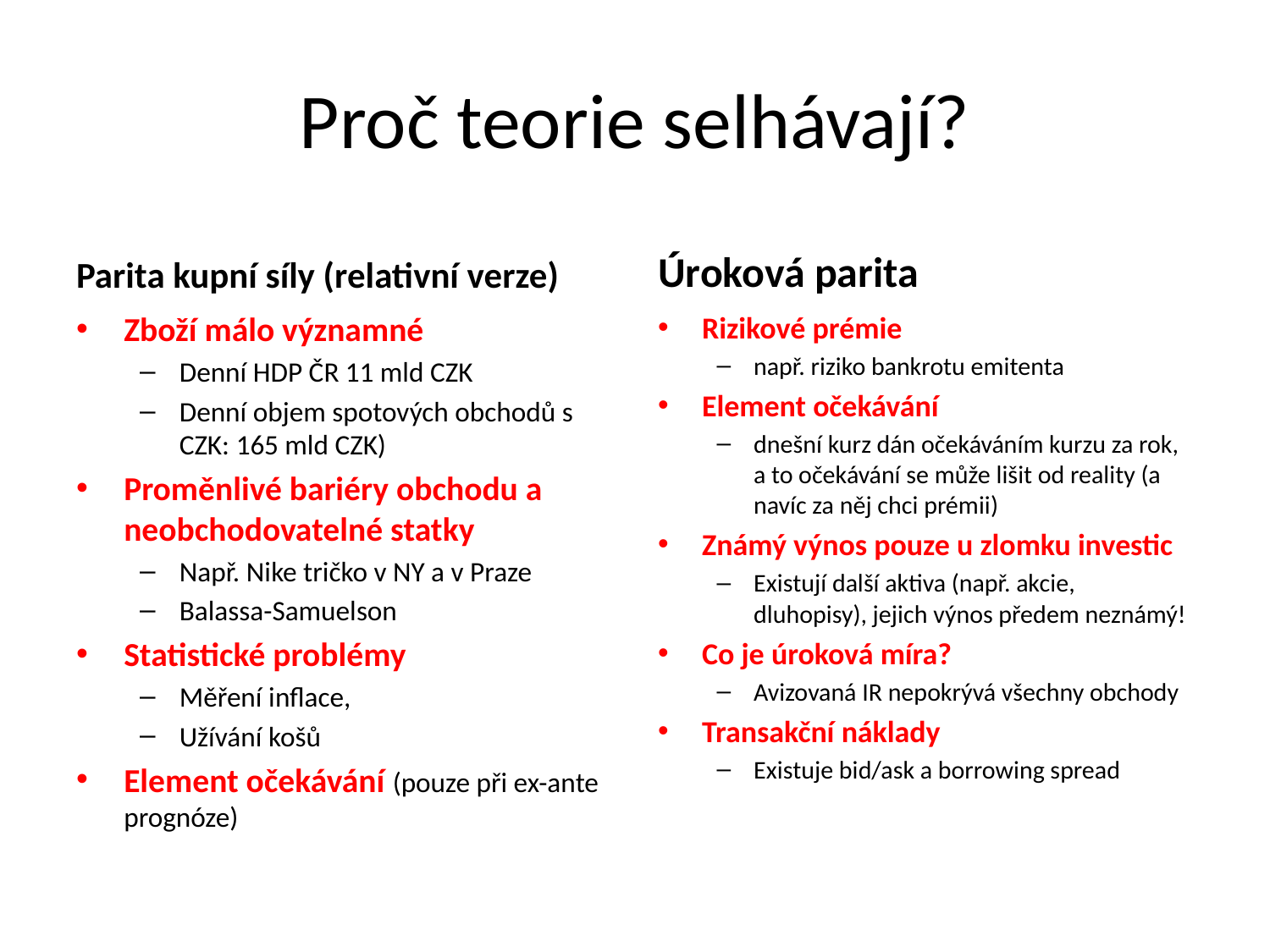

# Proč teorie selhávají?
Parita kupní síly (relativní verze)
Úroková parita
Zboží málo významné
Denní HDP ČR 11 mld CZK
Denní objem spotových obchodů s CZK: 165 mld CZK)
Proměnlivé bariéry obchodu a neobchodovatelné statky
Např. Nike tričko v NY a v Praze
Balassa-Samuelson
Statistické problémy
Měření inflace,
Užívání košů
Element očekávání (pouze při ex-ante prognóze)

Rizikové prémie
např. riziko bankrotu emitenta
Element očekávání
dnešní kurz dán očekáváním kurzu za rok, a to očekávání se může lišit od reality (a navíc za něj chci prémii)
Známý výnos pouze u zlomku investic
Existují další aktiva (např. akcie, dluhopisy), jejich výnos předem neznámý!
Co je úroková míra?
Avizovaná IR nepokrývá všechny obchody
Transakční náklady
Existuje bid/ask a borrowing spread